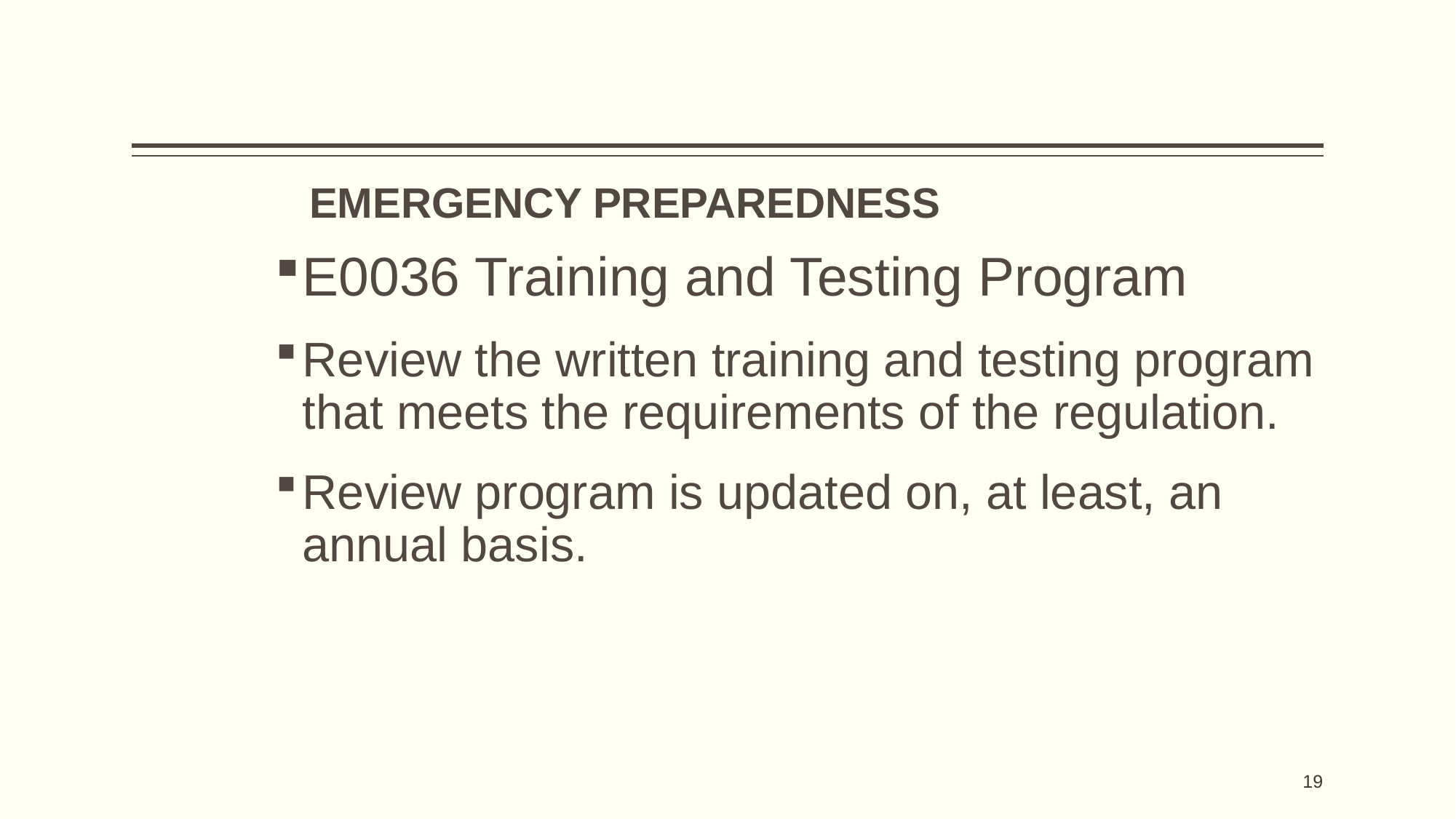

# EMERGENCY PREPAREDNESS

E0036 Training and Testing Program
Review the written training and testing program that meets the requirements of the regulation.
Review program is updated on, at least, an annual basis.
19